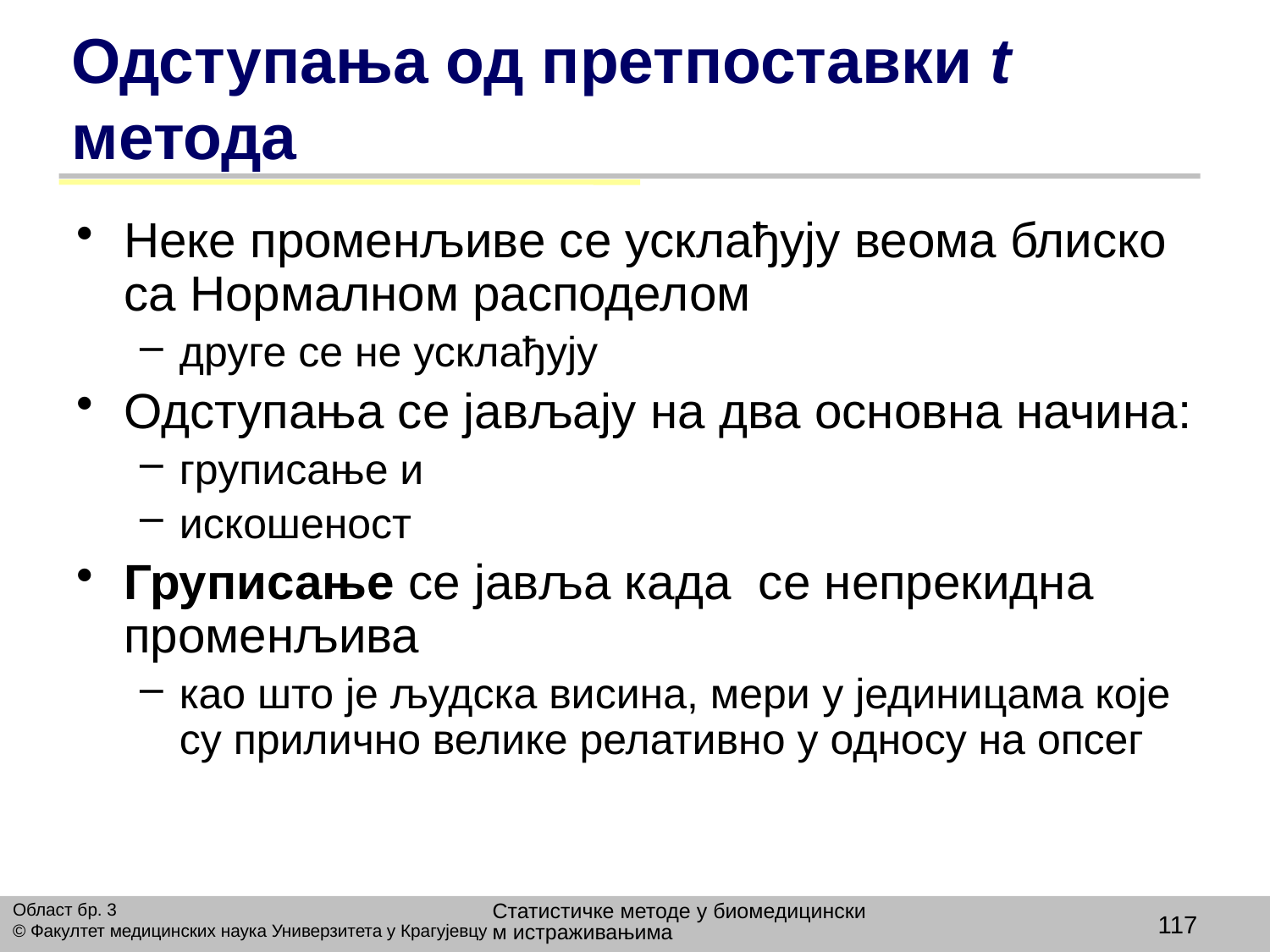

# Одступања од претпоставки t метода
Неке променљиве се усклађују веома блиско са Нормалном расподелом
друге се не усклађују
Одступања се јављају на два основна начина:
груписање и
искошеност
Груписање се јавља када  се непрекидна променљива
као што је људска висина, мери у јединицама које су прилично велике релативно у односу на опсег
Статистичке методе у биомедицинским истраживањима
Област бр. 3
© Факултет медицинских наука Универзитета у Крагујевцу
117